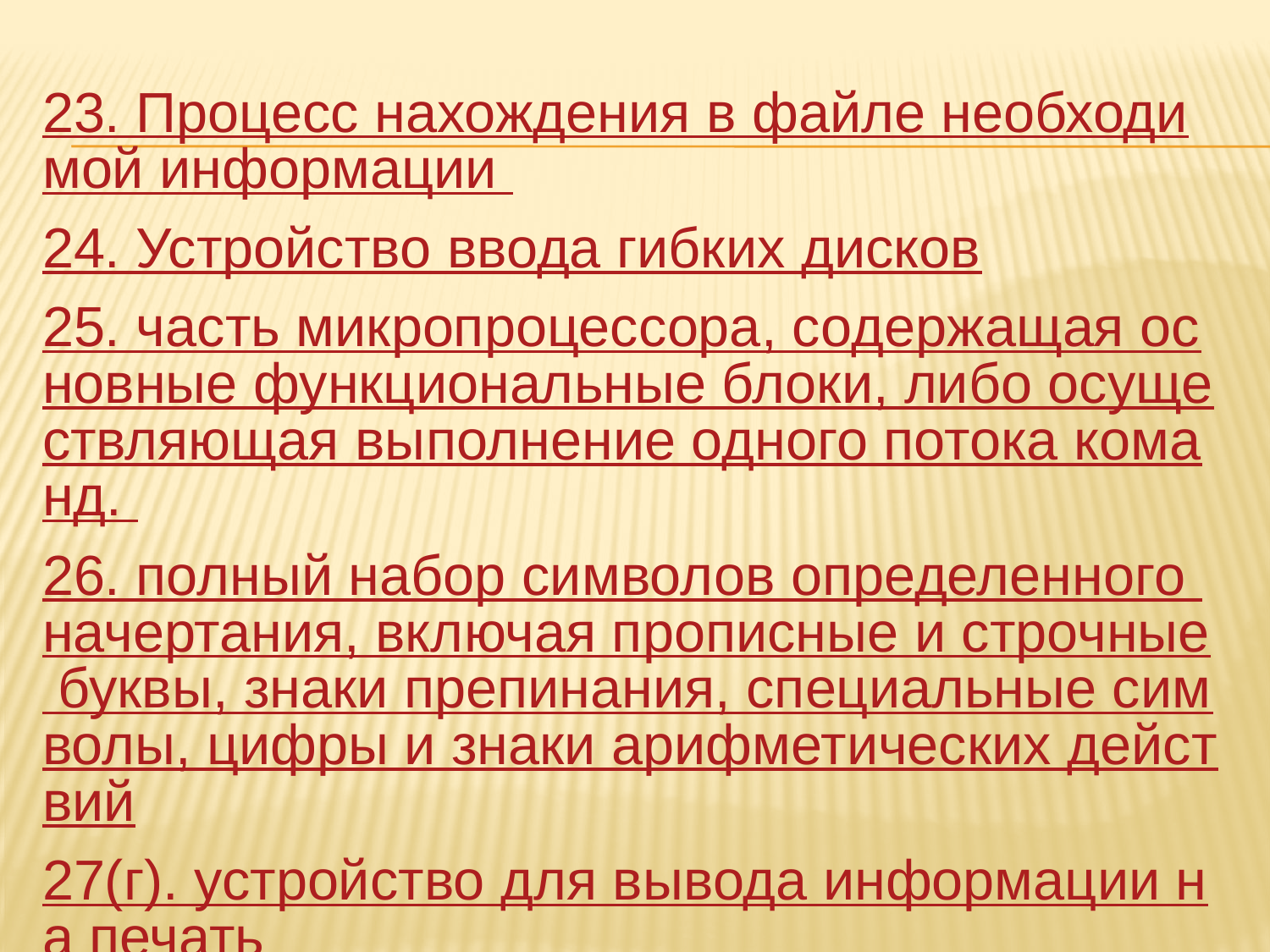

23. Процесс нахождения в файле необходимой информации
24. Устройство ввода гибких дисков
25. часть микропроцессора, содержащая основные функциональные блоки, либо осуществляющая выполнение одного потока команд.
26. полный набор символов определенного начертания, включая прописные и строчные буквы, знаки препинания, специальные символы, цифры и знаки арифметических действий
27(г). устройство для вывода информации на печать
27(в). Платформа, связанная с прикладным программным обеспечиванием
28.  Методы и способы, использующие компьютерные программно-технические средства, отдельные или совокупные информационные процессы и операции для достижения поставленных целей, называется информационной
29. Это выведенный на экран монитора список различных вариантов работы компьютера, по которому можно сделать конкретный выбор